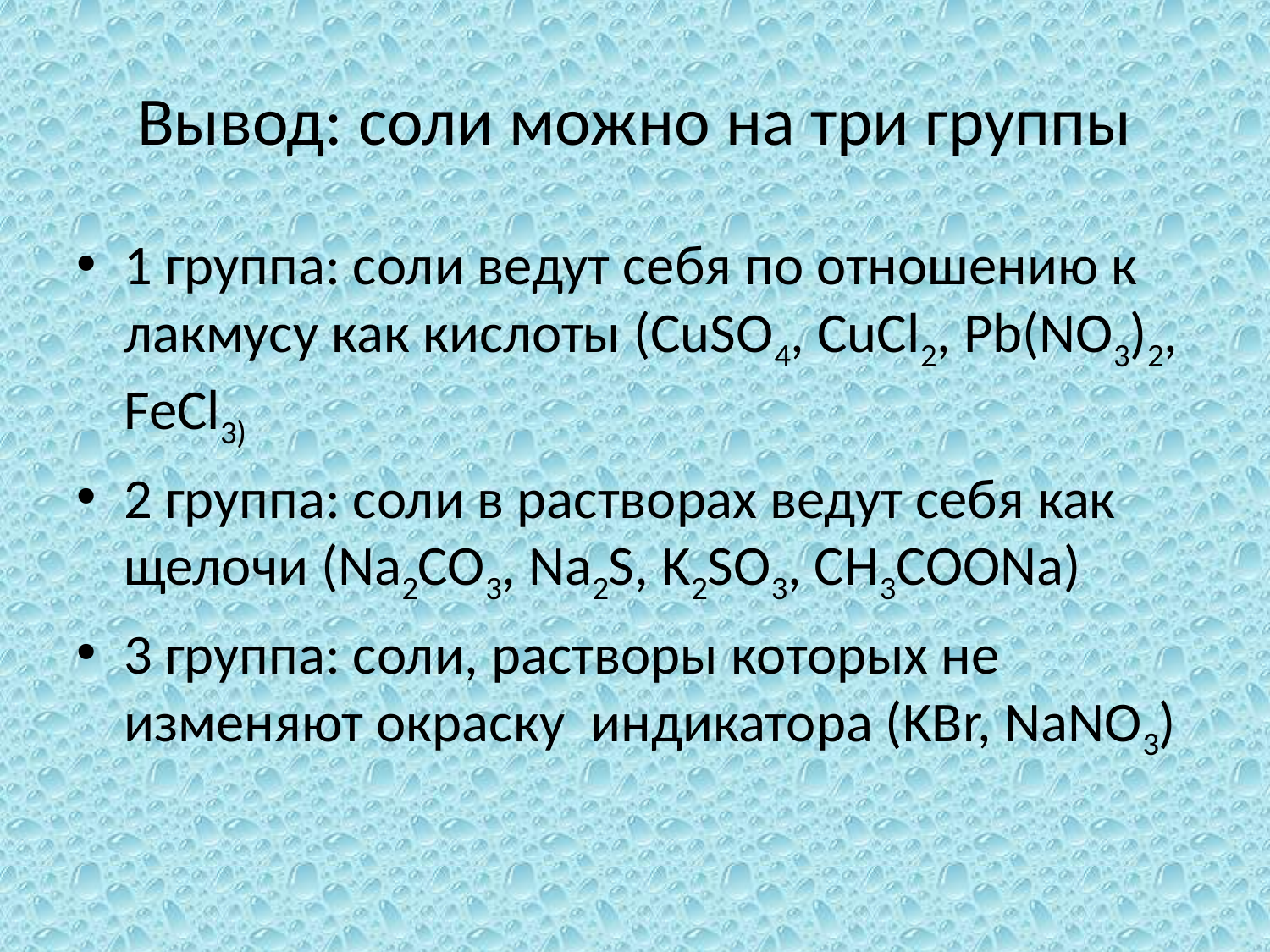

# Вывод: соли можно на три группы
1 группа: соли ведут себя по отношению к лакмусу как кислоты (CuSO4, CuCl2, Pb(NO3)2, FeCl3)
2 группа: соли в растворах ведут себя как щелочи (Na2CO3, Na2S, K2SO3, CH3COONа)
3 группа: соли, растворы которых не изменяют окраску  индикатора (KBr, NaNO3)